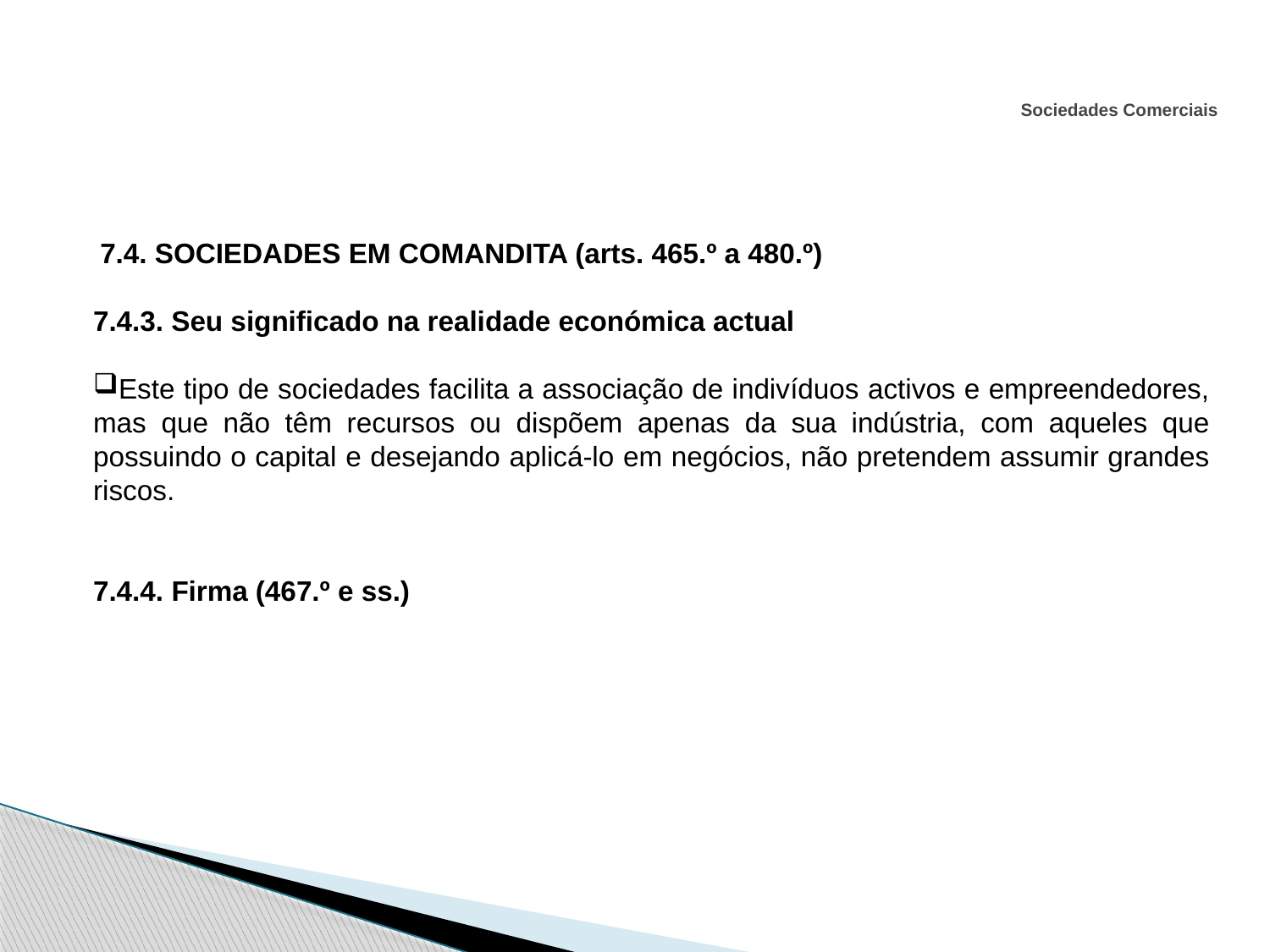

# Sociedades Comerciais
 7.4. SOCIEDADES EM COMANDITA (arts. 465.º a 480.º)

7.4.3. Seu significado na realidade económica actual

Este tipo de sociedades facilita a associação de indivíduos activos e empreendedores, mas que não têm recursos ou dispõem apenas da sua indústria, com aqueles que possuindo o capital e desejando aplicá-lo em negócios, não pretendem assumir grandes riscos.

7.4.4. Firma (467.º e ss.)